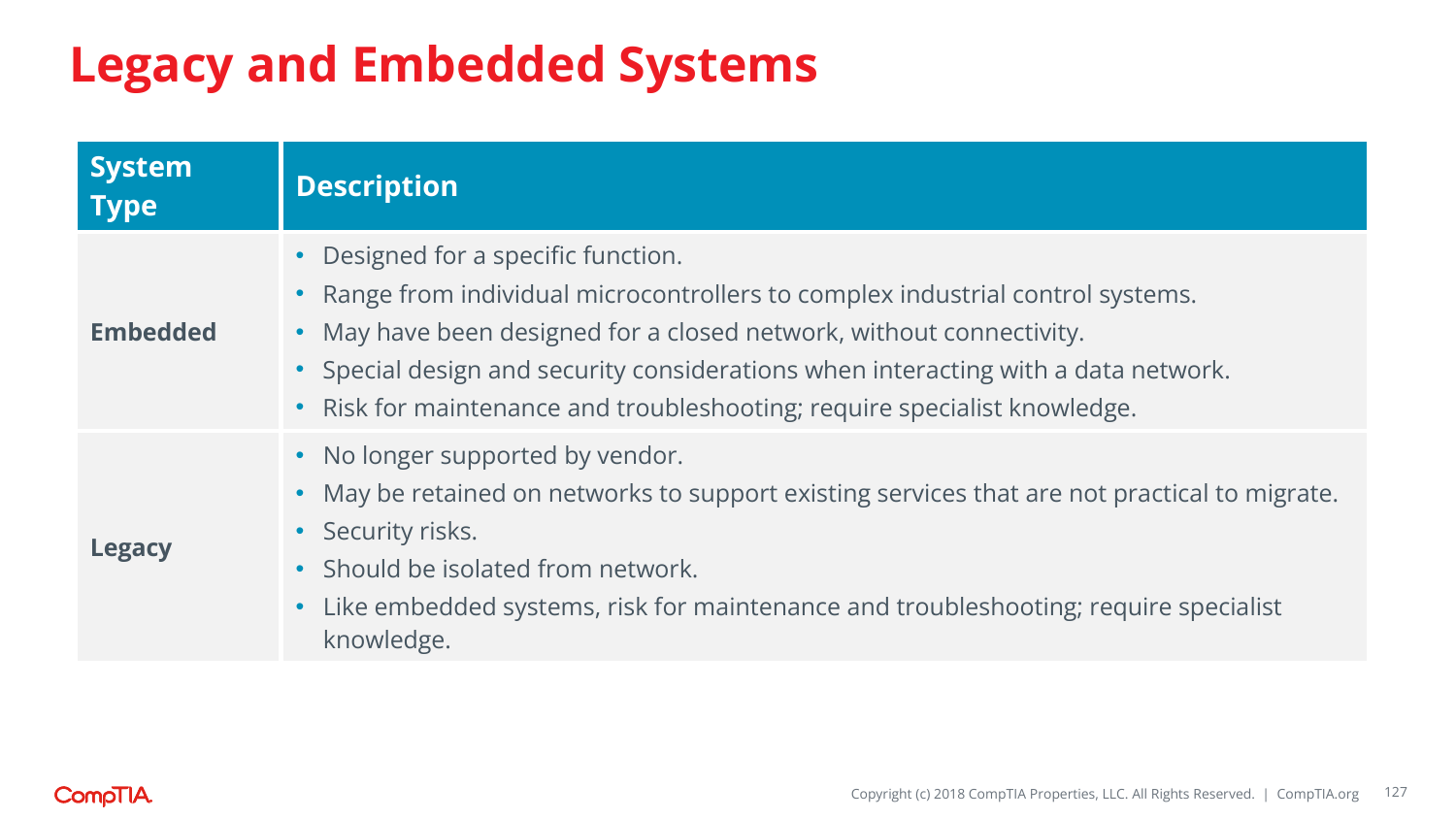

# Legacy and Embedded Systems
| System Type | Description |
| --- | --- |
| Embedded | Designed for a specific function. Range from individual microcontrollers to complex industrial control systems. May have been designed for a closed network, without connectivity. Special design and security considerations when interacting with a data network. Risk for maintenance and troubleshooting; require specialist knowledge. |
| Legacy | No longer supported by vendor. May be retained on networks to support existing services that are not practical to migrate. Security risks. Should be isolated from network. Like embedded systems, risk for maintenance and troubleshooting; require specialist knowledge. |
127